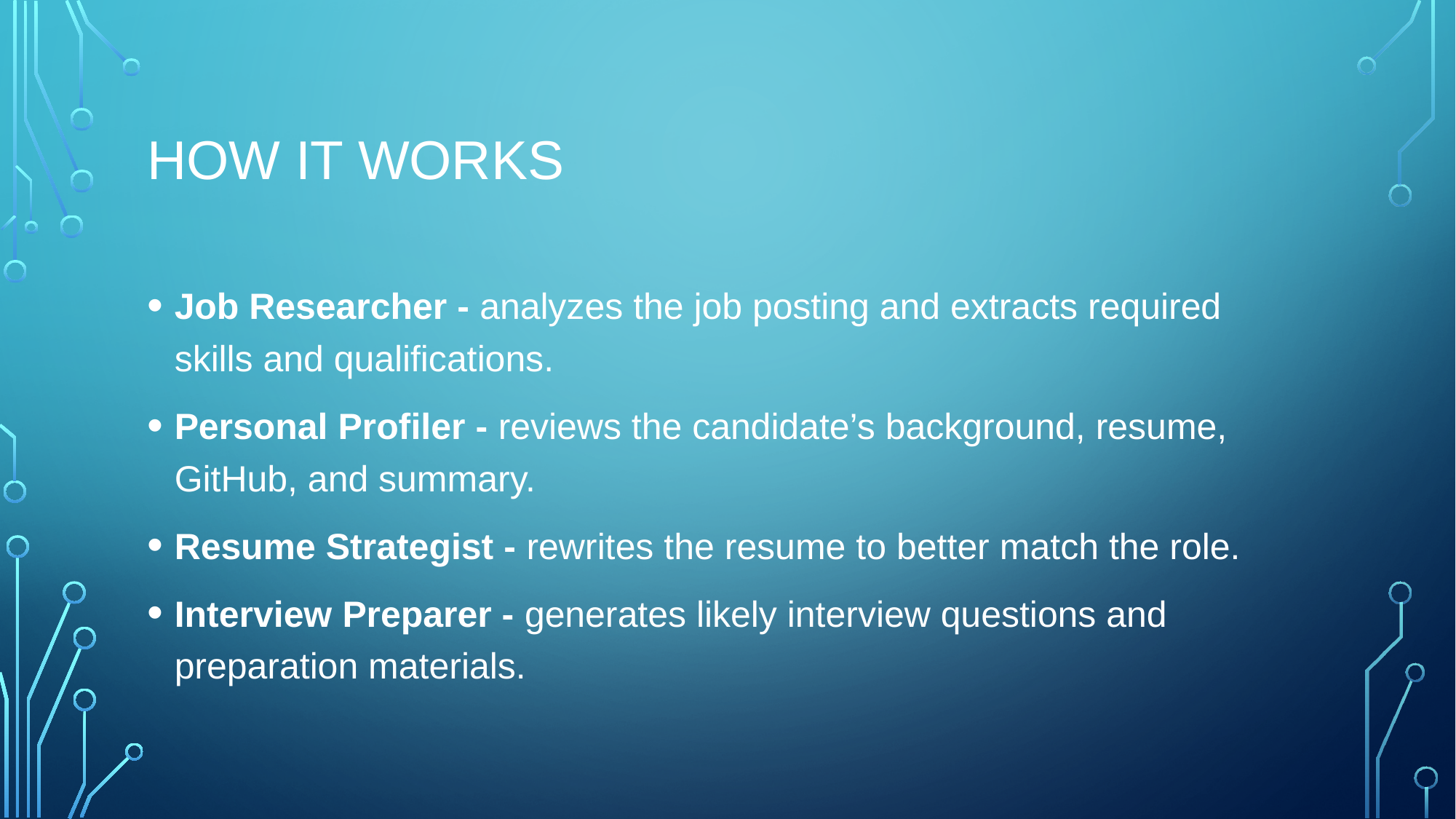

# How It Works
Job Researcher - analyzes the job posting and extracts required skills and qualifications.
Personal Profiler - reviews the candidate’s background, resume, GitHub, and summary.
Resume Strategist - rewrites the resume to better match the role.
Interview Preparer - generates likely interview questions and preparation materials.